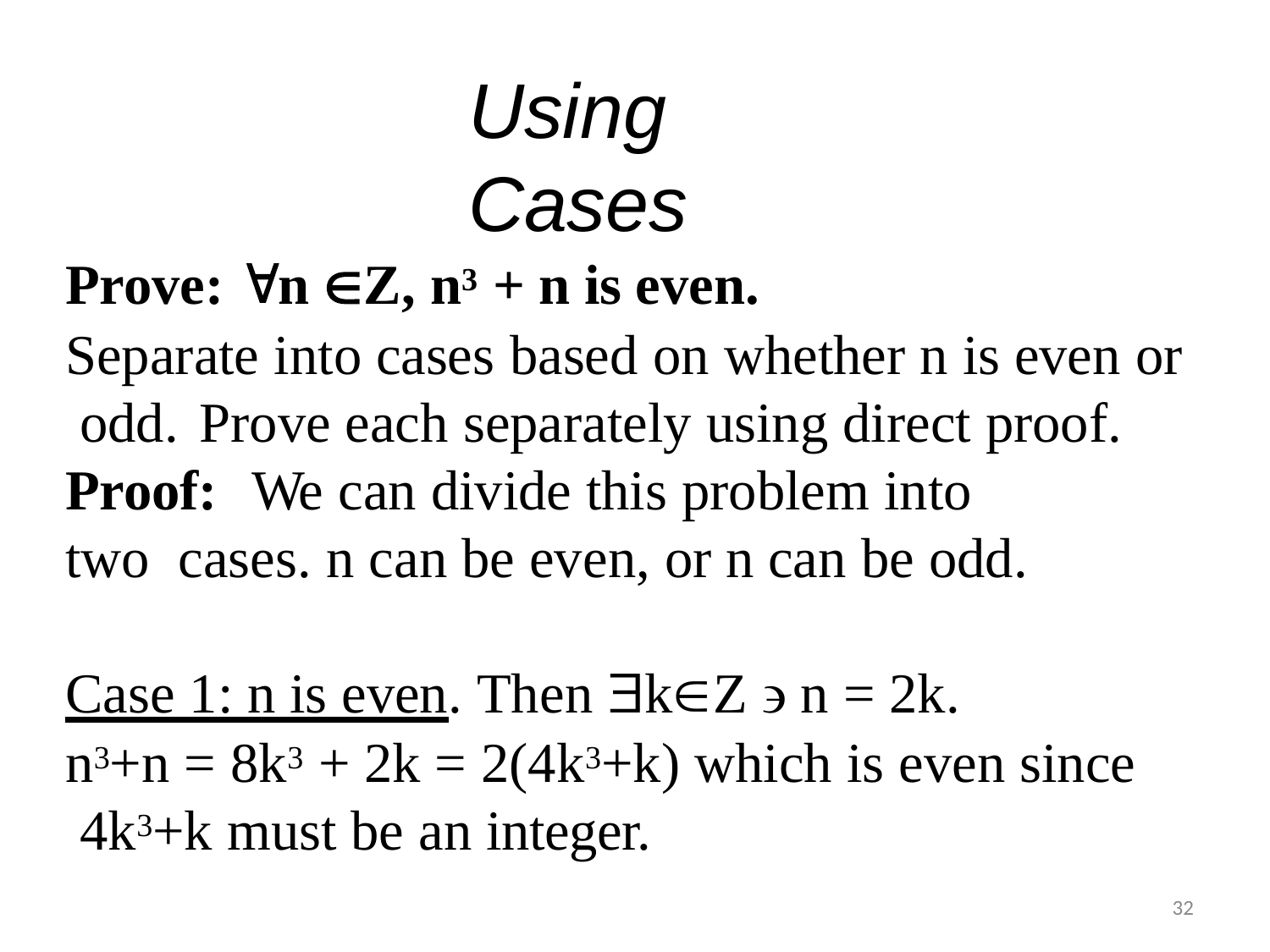

# Using Cases
Prove: ∀n ∈Z, n3 + n is even.
Separate into cases based on whether n is even or  odd.	Prove each separately using direct proof.
Proof:	We can divide this problem into two  cases. n can be even, or n can be odd.

Case 1: n is even. Then ∃k∈Z ∋ n = 2k.
n3+n = 8k3 + 2k = 2(4k3+k) which is even since  4k3+k must be an integer.
32